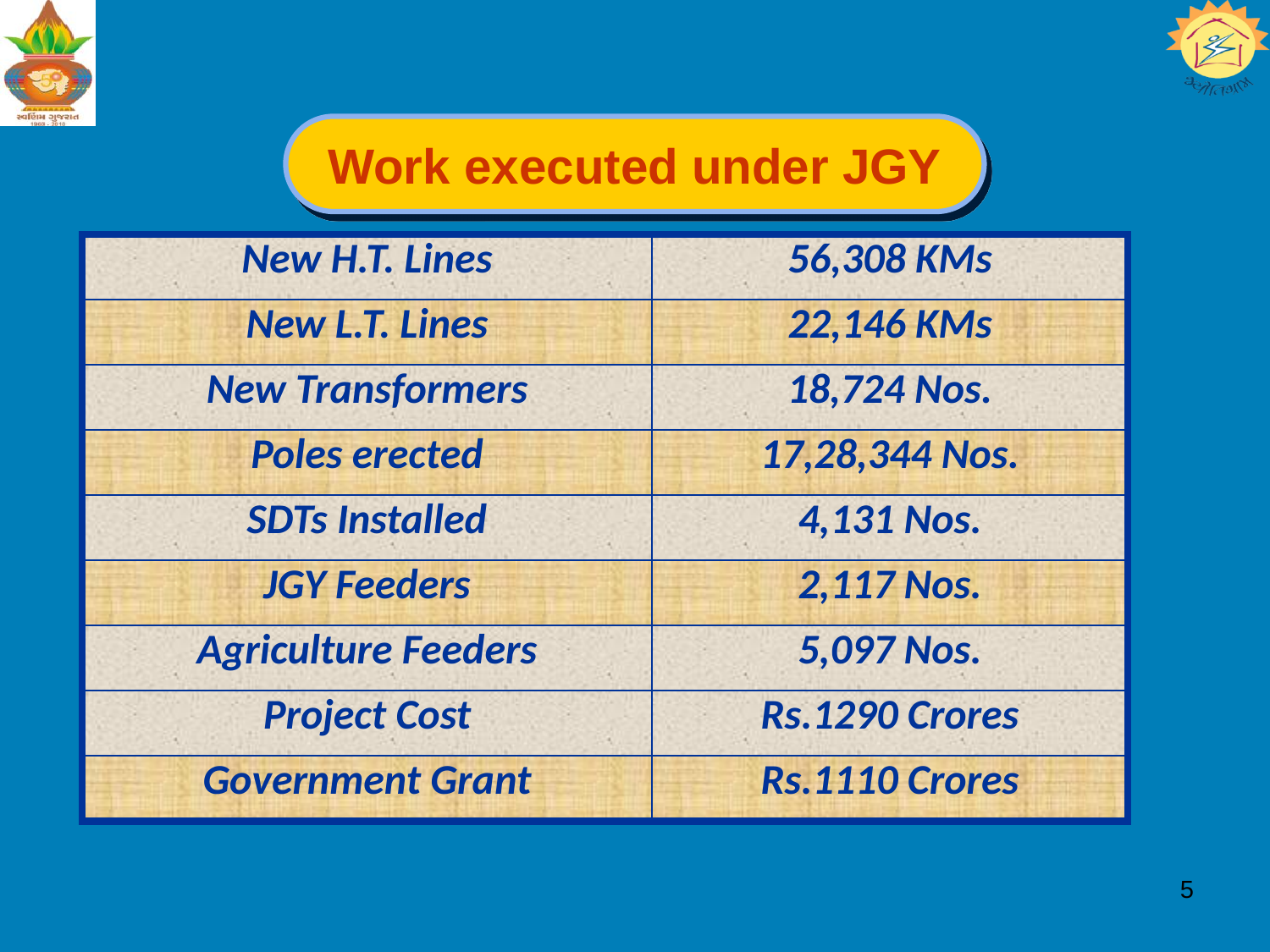

Work executed under JGY
| New H.T. Lines | 56,308 KMs |
| --- | --- |
| New L.T. Lines | 22,146 KMs |
| New Transformers | 18,724 Nos. |
| Poles erected | 17,28,344 Nos. |
| SDTs Installed | 4,131 Nos. |
| JGY Feeders | 2,117 Nos. |
| Agriculture Feeders | 5,097 Nos. |
| Project Cost | Rs.1290 Crores |
| Government Grant | Rs.1110 Crores |
5